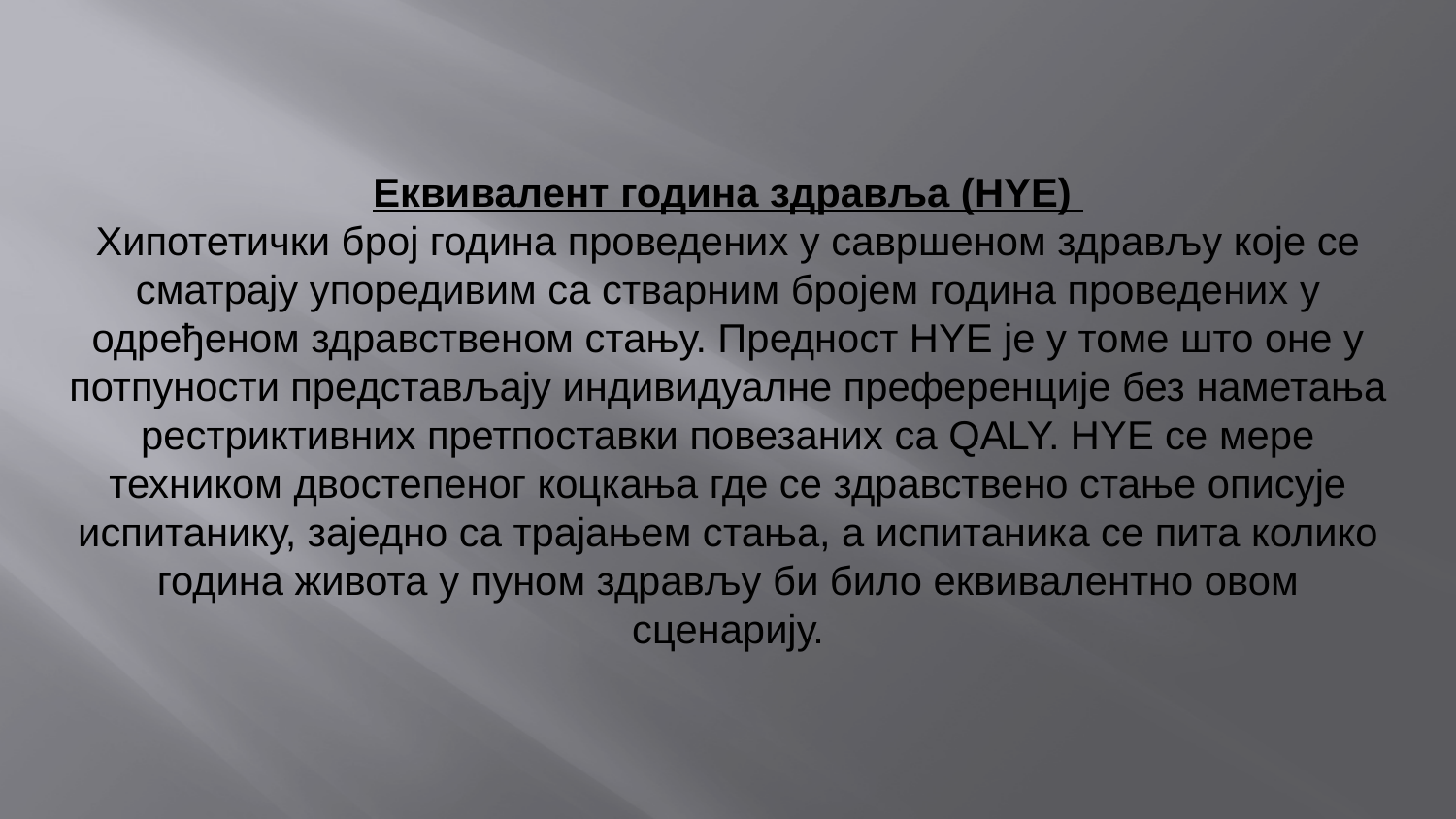

# Еквивалент година здравља (HYE) Хипотетички број година проведених у савршеном здрављу које се сматрају упоредивим са стварним бројем година проведених у одређеном здравственом стању. Предност HYE је у томе што оне у потпуности представљају индивидуалне преференције без наметања рестриктивних претпоставки повезаних са QALY. HYE се мере техником двостепеног коцкања где се здравствено стање описује испитанику, заједно са трајањем стања, а испитаника се пита колико година живота у пуном здрављу би било еквивалентно овом сценарију.